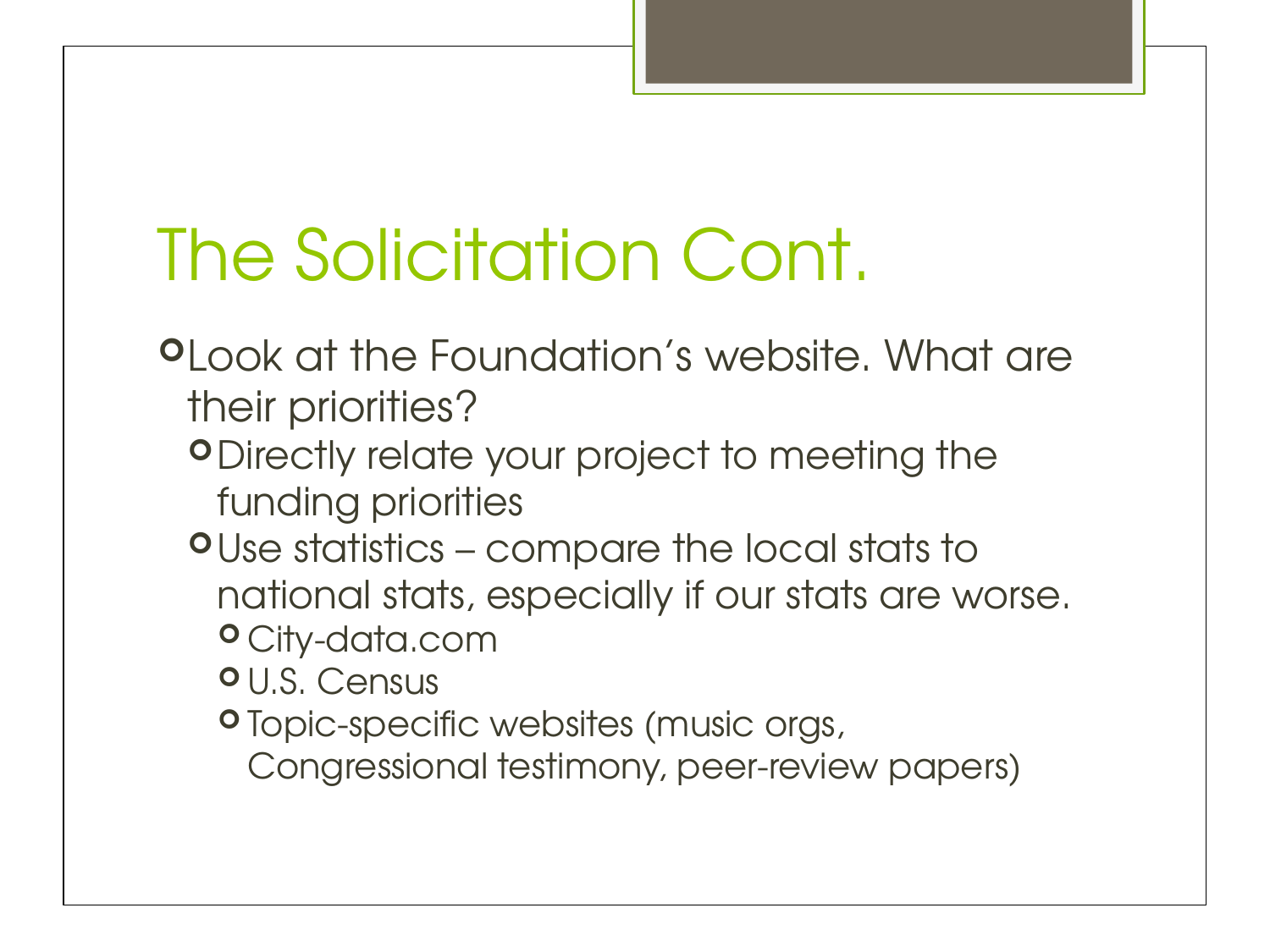

The Solicitation Cont.
Look at the Foundation’s website. What are their priorities?
Directly relate your project to meeting the funding priorities
Use statistics – compare the local stats to national stats, especially if our stats are worse.
City-data.com
U.S. Census
Topic-specific websites (music orgs, Congressional testimony, peer-review papers)